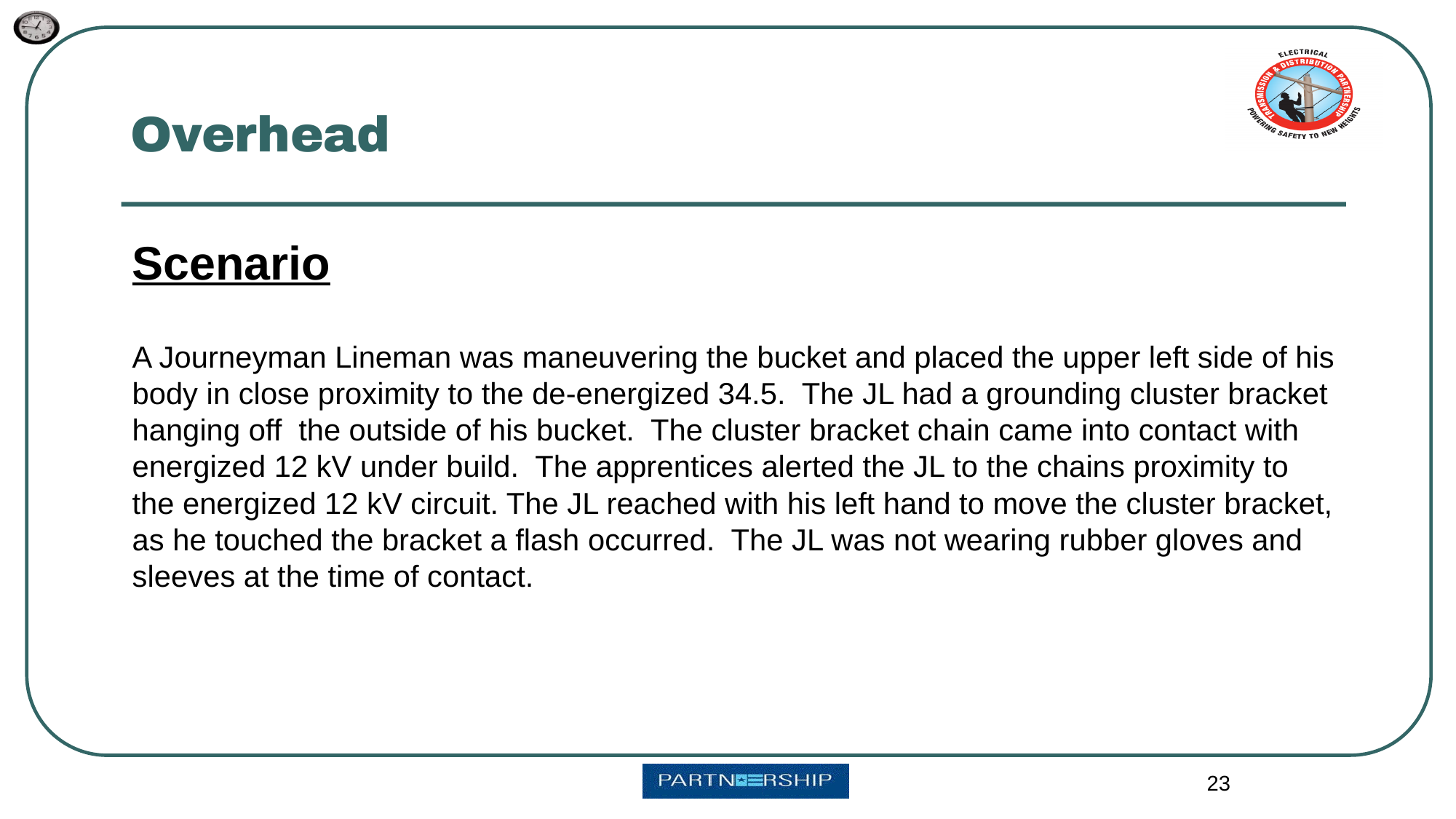

Overhead
Scenario

A Journeyman Lineman was maneuvering the bucket and placed the upper left side of his body in close proximity to the de-energized 34.5.  The JL had a grounding cluster bracket hanging off  the outside of his bucket.  The cluster bracket chain came into contact with energized 12 kV under build.  The apprentices alerted the JL to the chains proximity to the energized 12 kV circuit. The JL reached with his left hand to move the cluster bracket, as he touched the bracket a flash occurred.  The JL was not wearing rubber gloves and sleeves at the time of contact.

23